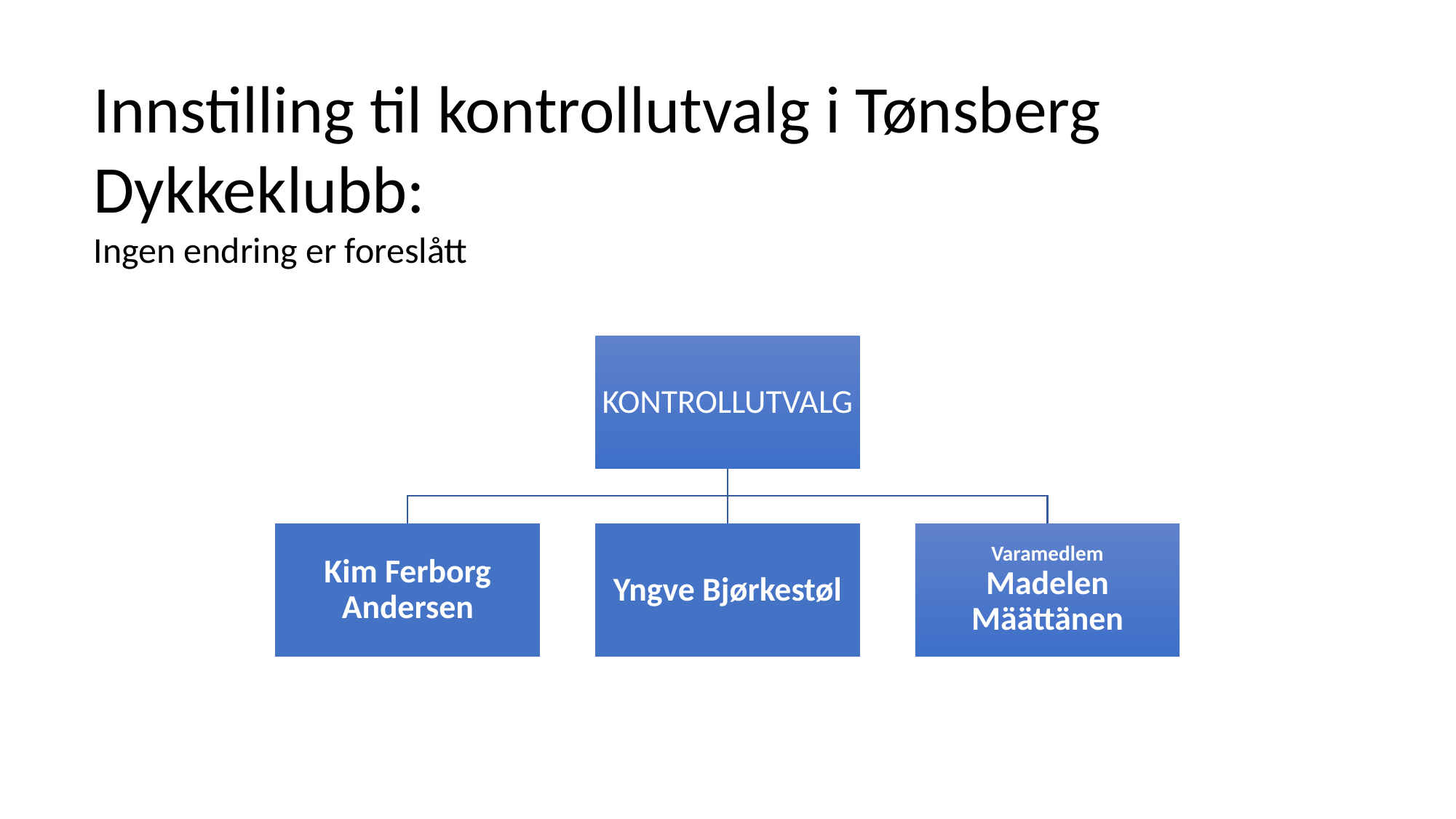

Innstilling til kontrollutvalg i Tønsberg Dykkeklubb:
Ingen endring er foreslått

KONTROLLUTVALG
Kim Ferborg Andersen
Yngve Bjørkestøl
Varamedlem
Madelen Määttänen